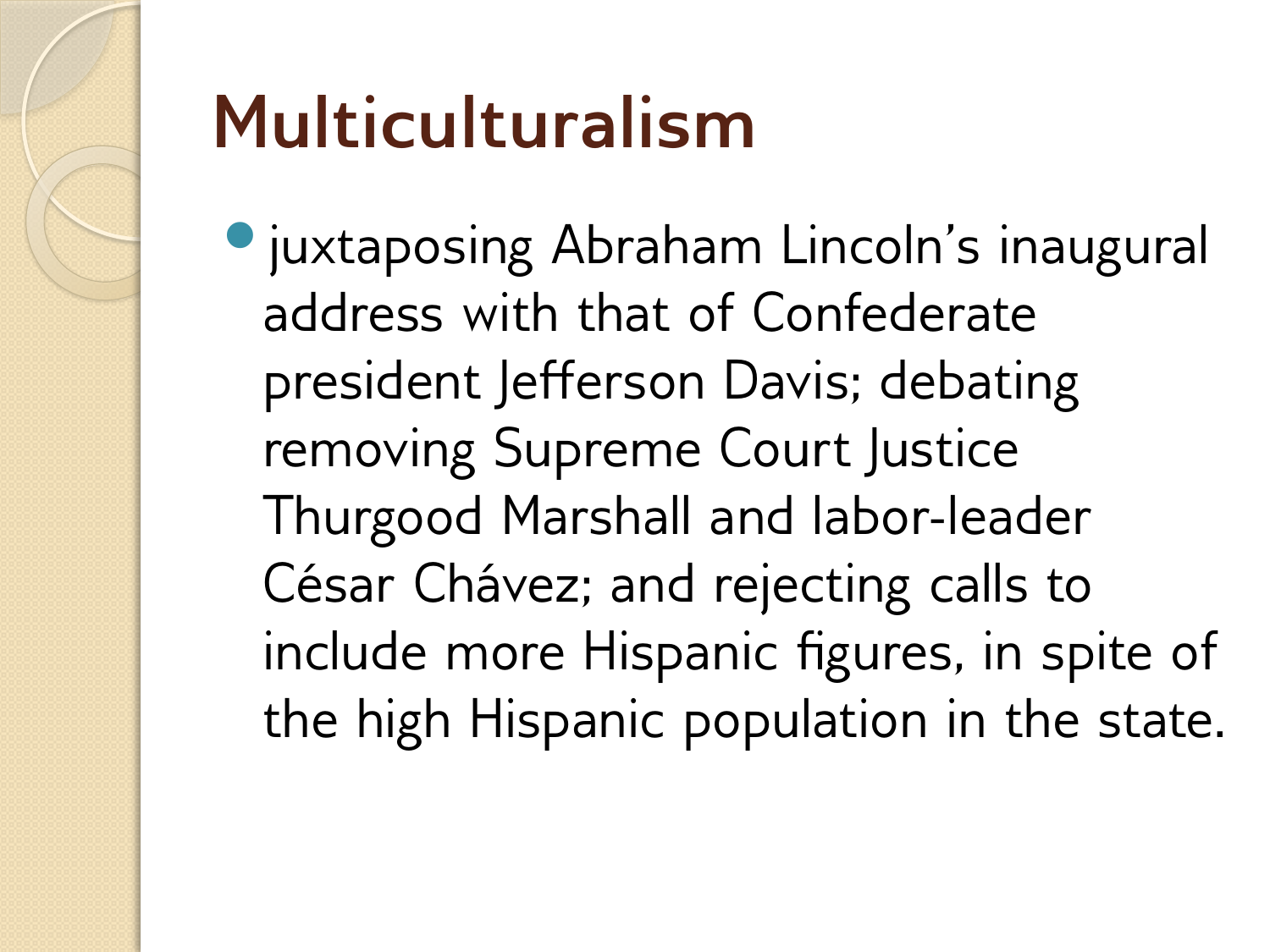

# Multiculturalism
juxtaposing Abraham Lincoln’s inaugural address with that of Confederate president Jefferson Davis; debating removing Supreme Court Justice Thurgood Marshall and labor-leader César Chávez; and rejecting calls to include more Hispanic figures, in spite of the high Hispanic population in the state.